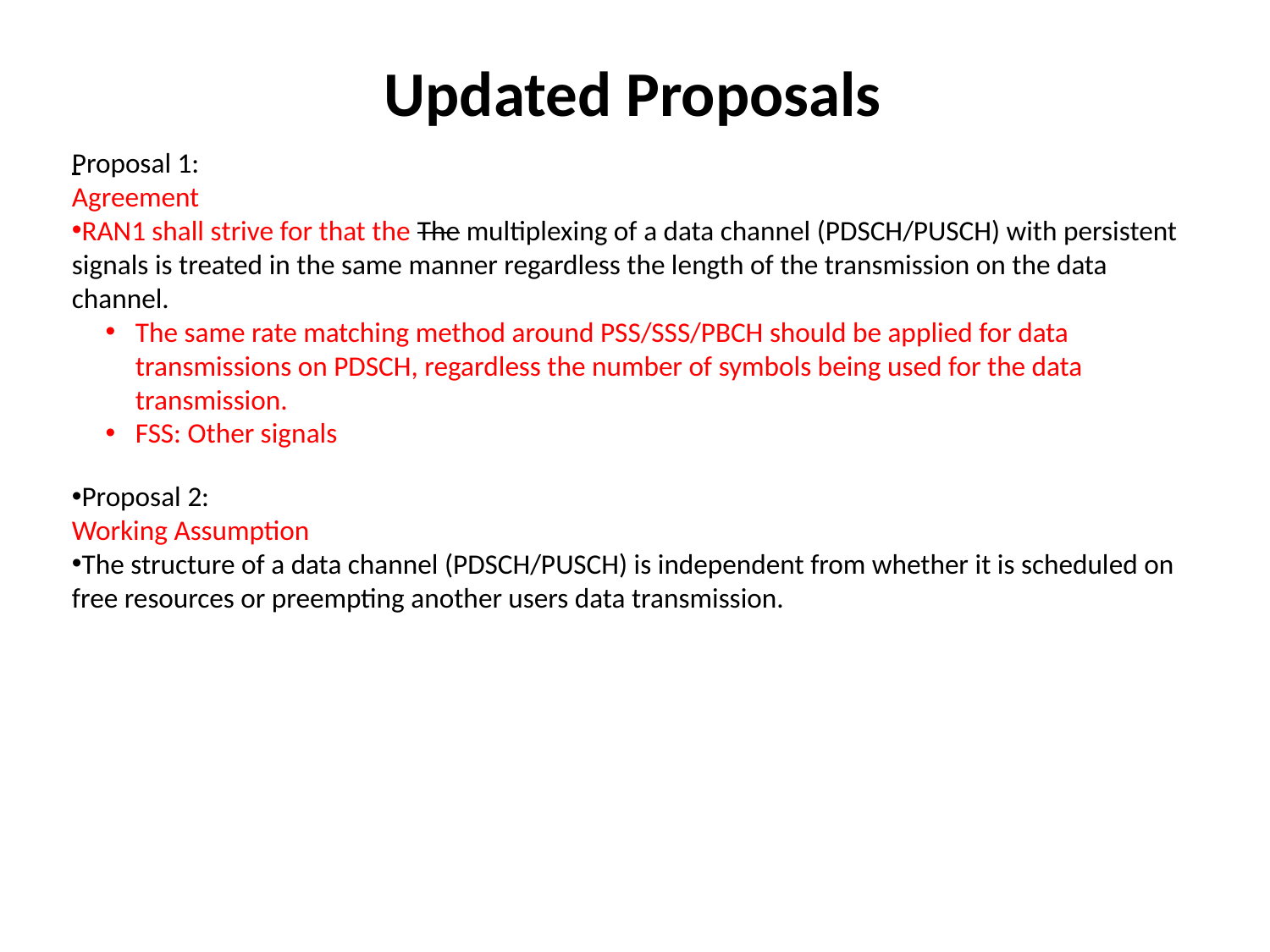

Updated Proposals

Proposal 1:
Agreement
RAN1 shall strive for that the The multiplexing of a data channel (PDSCH/PUSCH) with persistent signals is treated in the same manner regardless the length of the transmission on the data channel.
The same rate matching method around PSS/SSS/PBCH should be applied for data transmissions on PDSCH, regardless the number of symbols being used for the data transmission.
FSS: Other signals

Proposal 2:
Working Assumption
The structure of a data channel (PDSCH/PUSCH) is independent from whether it is scheduled on free resources or preempting another users data transmission.